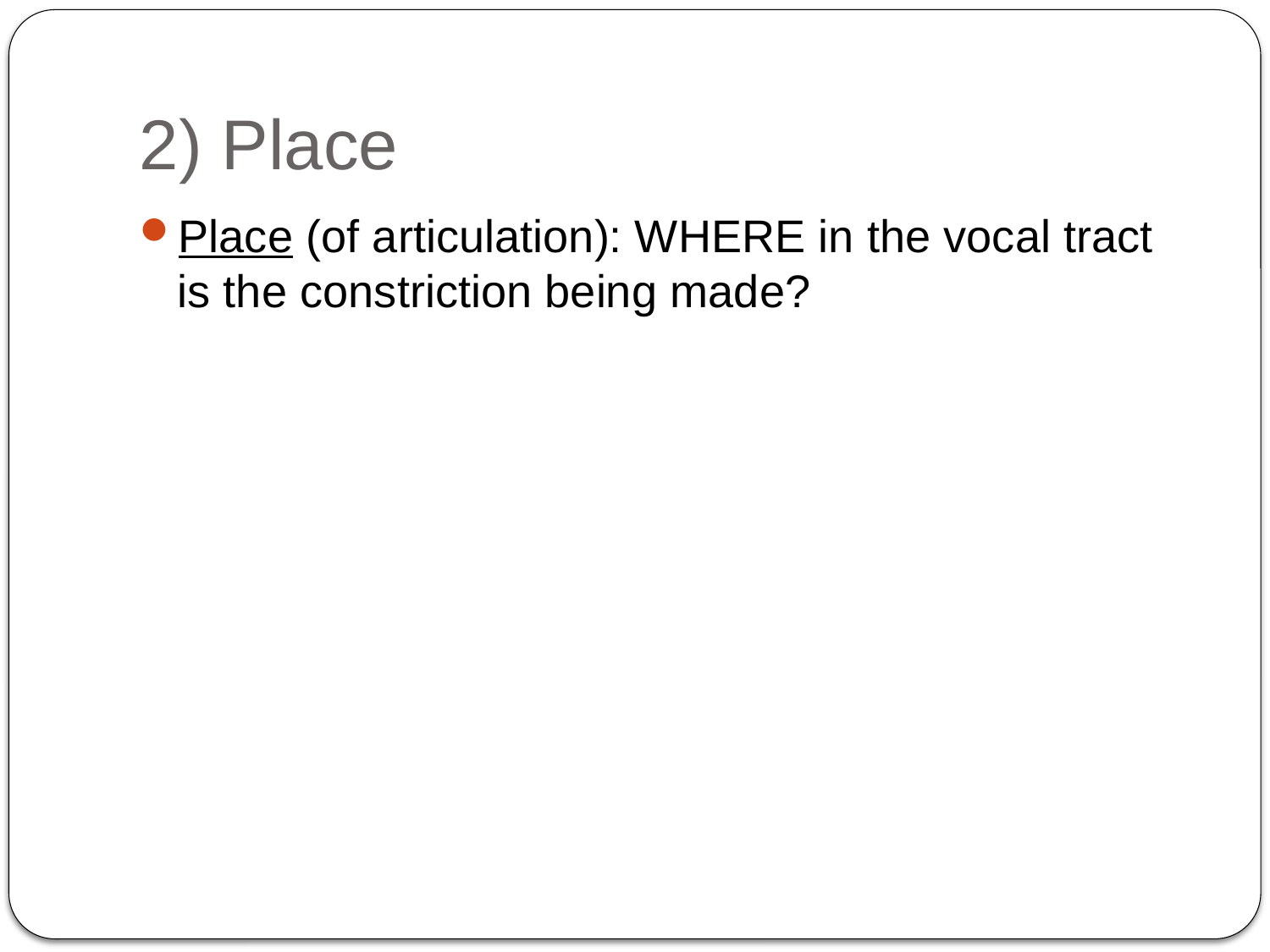

# 2) Place
Place (of articulation): WHERE in the vocal tract is the constriction being made?